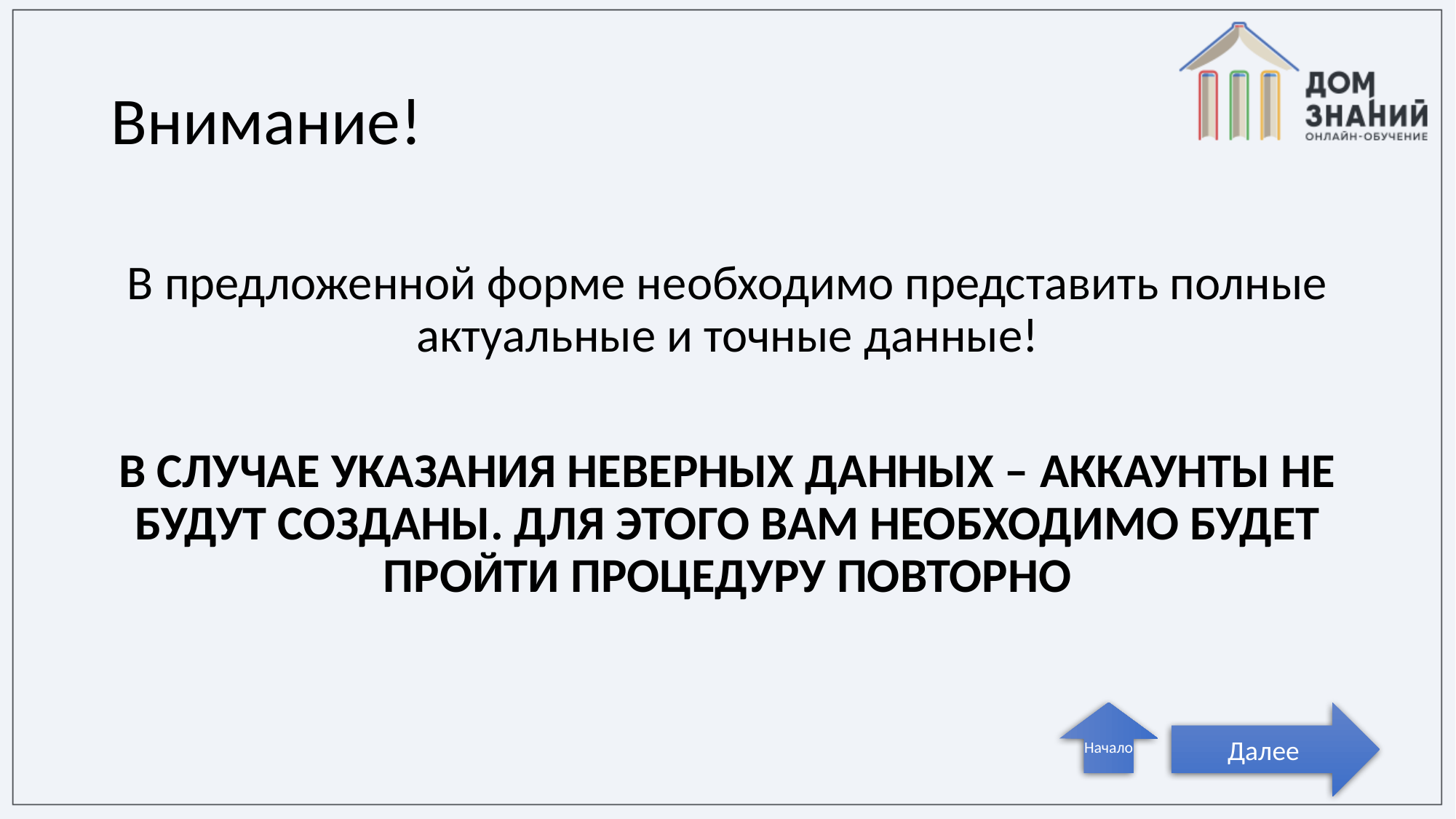

# Внимание!
В предложенной форме необходимо представить полные актуальные и точные данные!

В СЛУЧАЕ УКАЗАНИЯ НЕВЕРНЫХ ДАННЫХ – АККАУНТЫ НЕ БУДУТ СОЗДАНЫ. ДЛЯ ЭТОГО ВАМ НЕОБХОДИМО БУДЕТ ПРОЙТИ ПРОЦЕДУРУ ПОВТОРНО

Начало
Далее